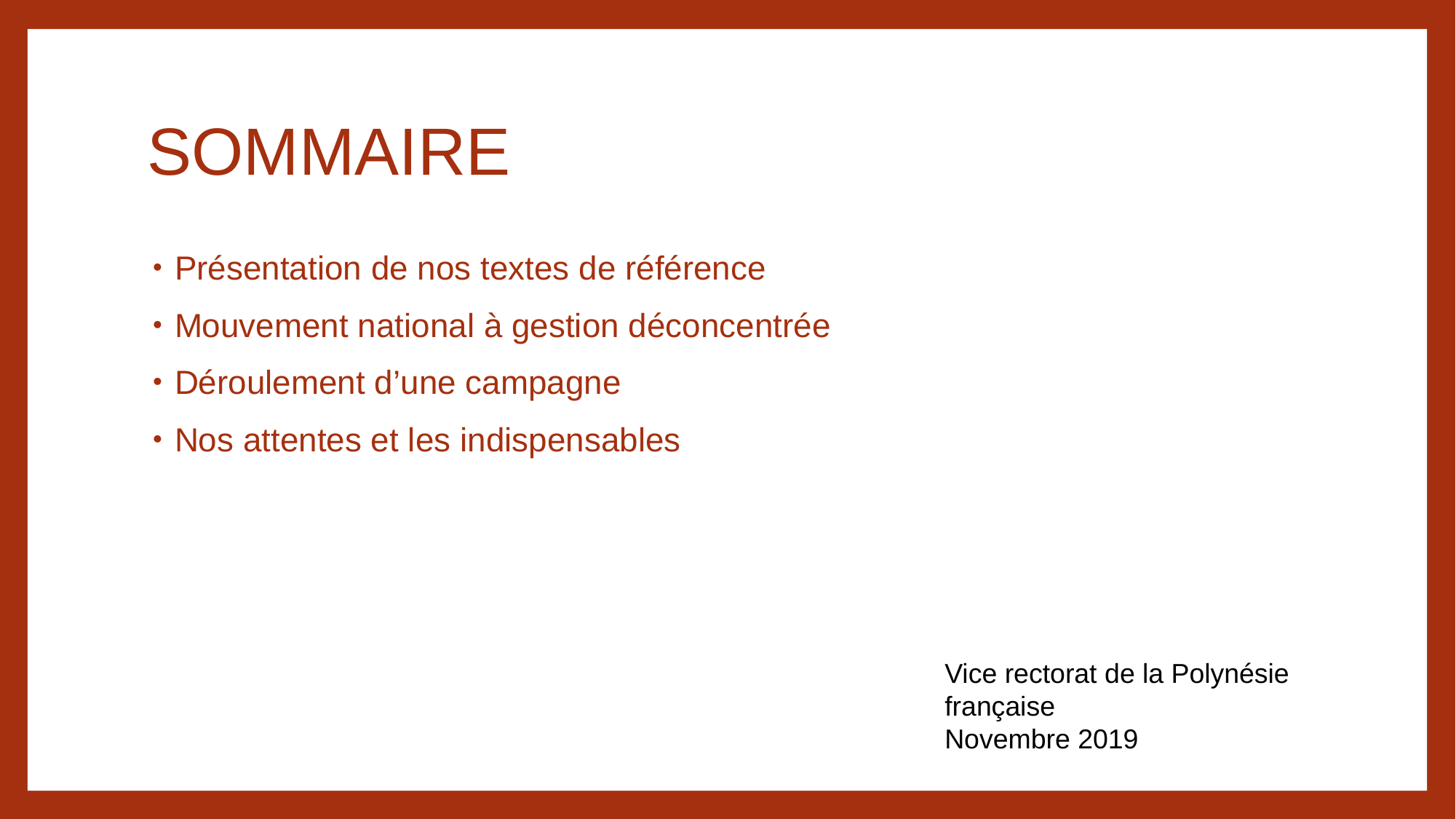

# SOMMAIRE
Présentation de nos textes de référence
Mouvement national à gestion déconcentrée
Déroulement d’une campagne
Nos attentes et les indispensables
Vice rectorat de la Polynésie française
Novembre 2019